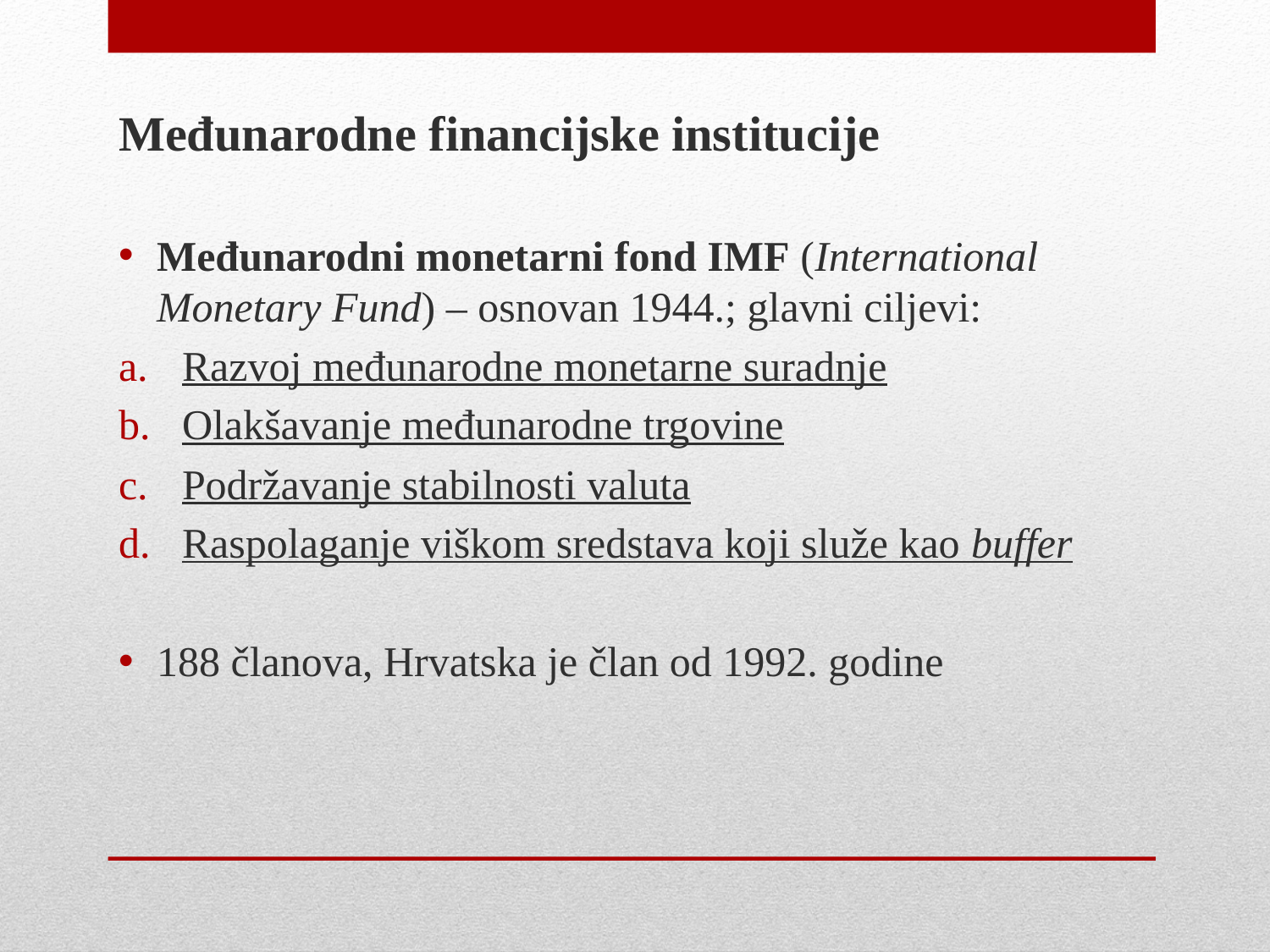

Međunarodne financijske institucije

Međunarodni monetarni fond IMF (International Monetary Fund) – osnovan 1944.; glavni ciljevi:
Razvoj međunarodne monetarne suradnje
Olakšavanje međunarodne trgovine
Podržavanje stabilnosti valuta
Raspolaganje viškom sredstava koji služe kao buffer

188 članova, Hrvatska je član od 1992. godine